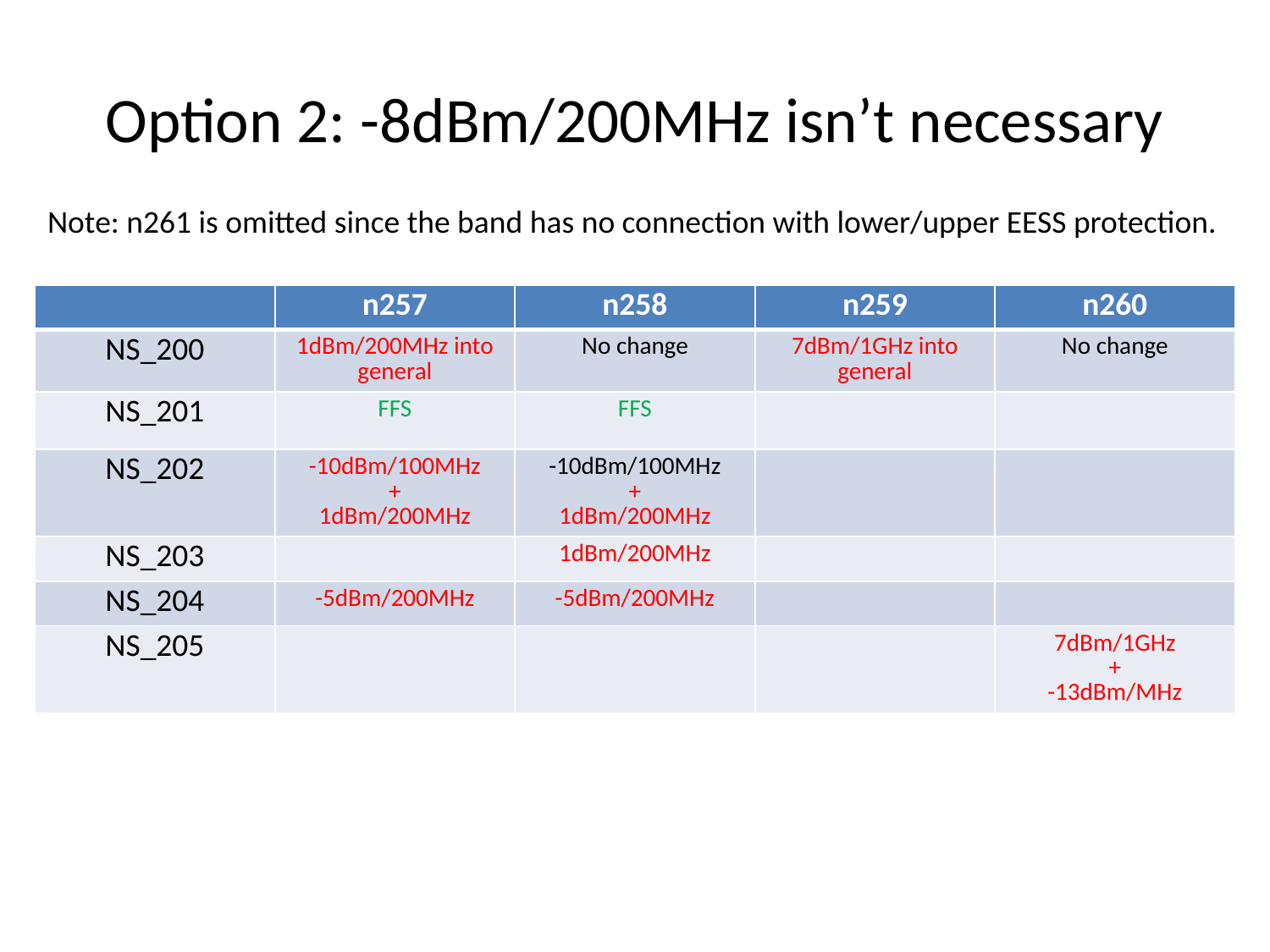

# Option 2: -8dBm/200MHz isn’t necessary
Note: n261 is omitted since the band has no connection with lower/upper EESS protection.
|  | n257 | n258 | n259 | n260 |
| --- | --- | --- | --- | --- |
| NS\_200 | 1dBm/200MHz into general | No change | 7dBm/1GHz into general | No change |
| NS\_201 | FFS | FFS |  |  |
| NS\_202 | -10dBm/100MHz + 1dBm/200MHz | -10dBm/100MHz + 1dBm/200MHz |  |  |
| NS\_203 |  | 1dBm/200MHz |  |  |
| NS\_204 | -5dBm/200MHz | -5dBm/200MHz |  |  |
| NS\_205 |  |  |  | 7dBm/1GHz + -13dBm/MHz |